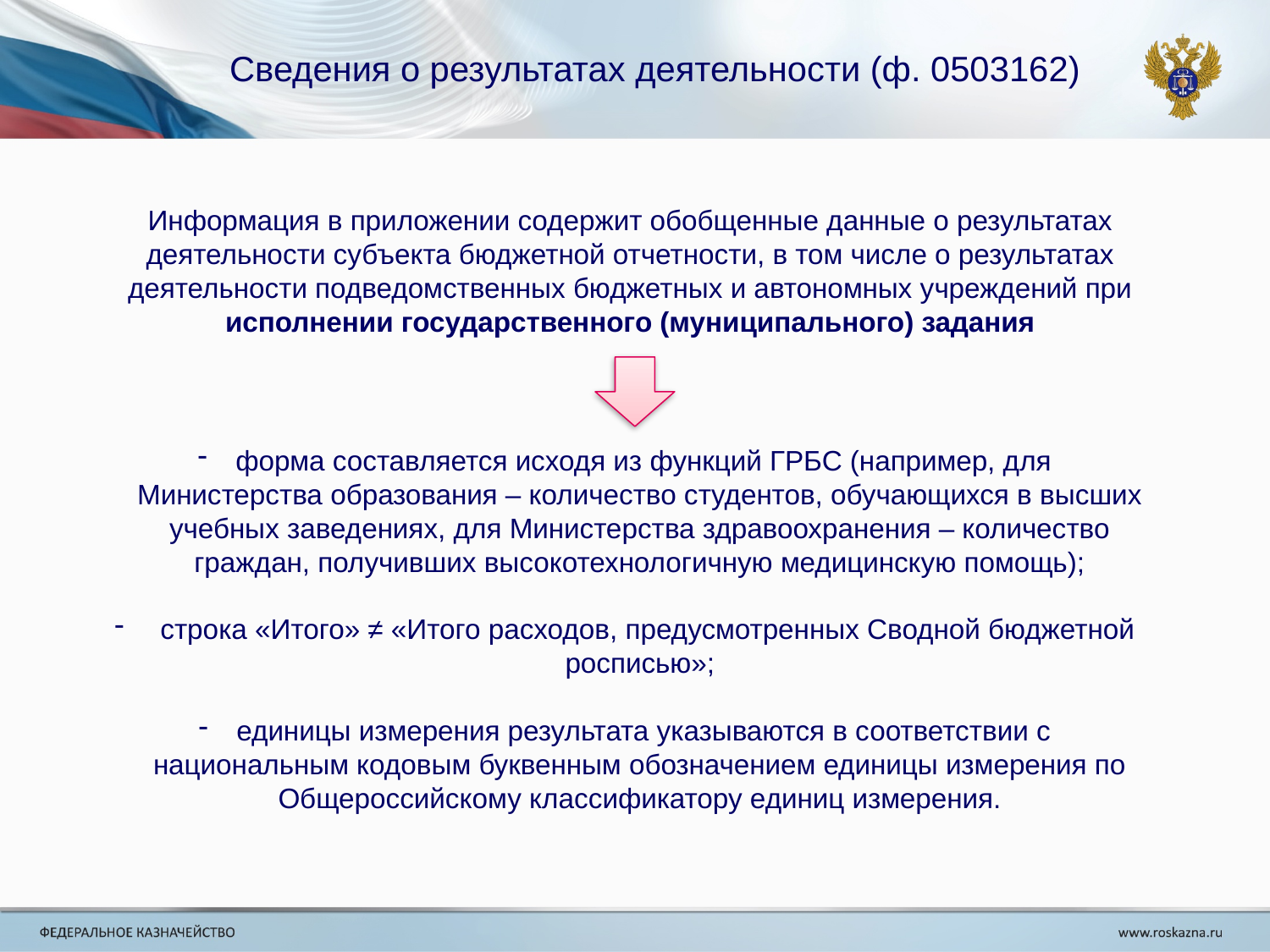

Сведения о результатах деятельности (ф. 0503162)
Информация в приложении содержит обобщенные данные о результатах деятельности субъекта бюджетной отчетности, в том числе о результатах деятельности подведомственных бюджетных и автономных учреждений при исполнении государственного (муниципального) задания

 форма составляется исходя из функций ГРБС (например, для Министерства образования – количество студентов, обучающихся в высших учебных заведениях, для Министерства здравоохранения – количество граждан, получивших высокотехнологичную медицинскую помощь);

  строка «Итого» ≠ «Итого расходов, предусмотренных Сводной бюджетной росписью»;

 единицы измерения результата указываются в соответствии с национальным кодовым буквенным обозначением единицы измерения по Общероссийскому классификатору единиц измерения.